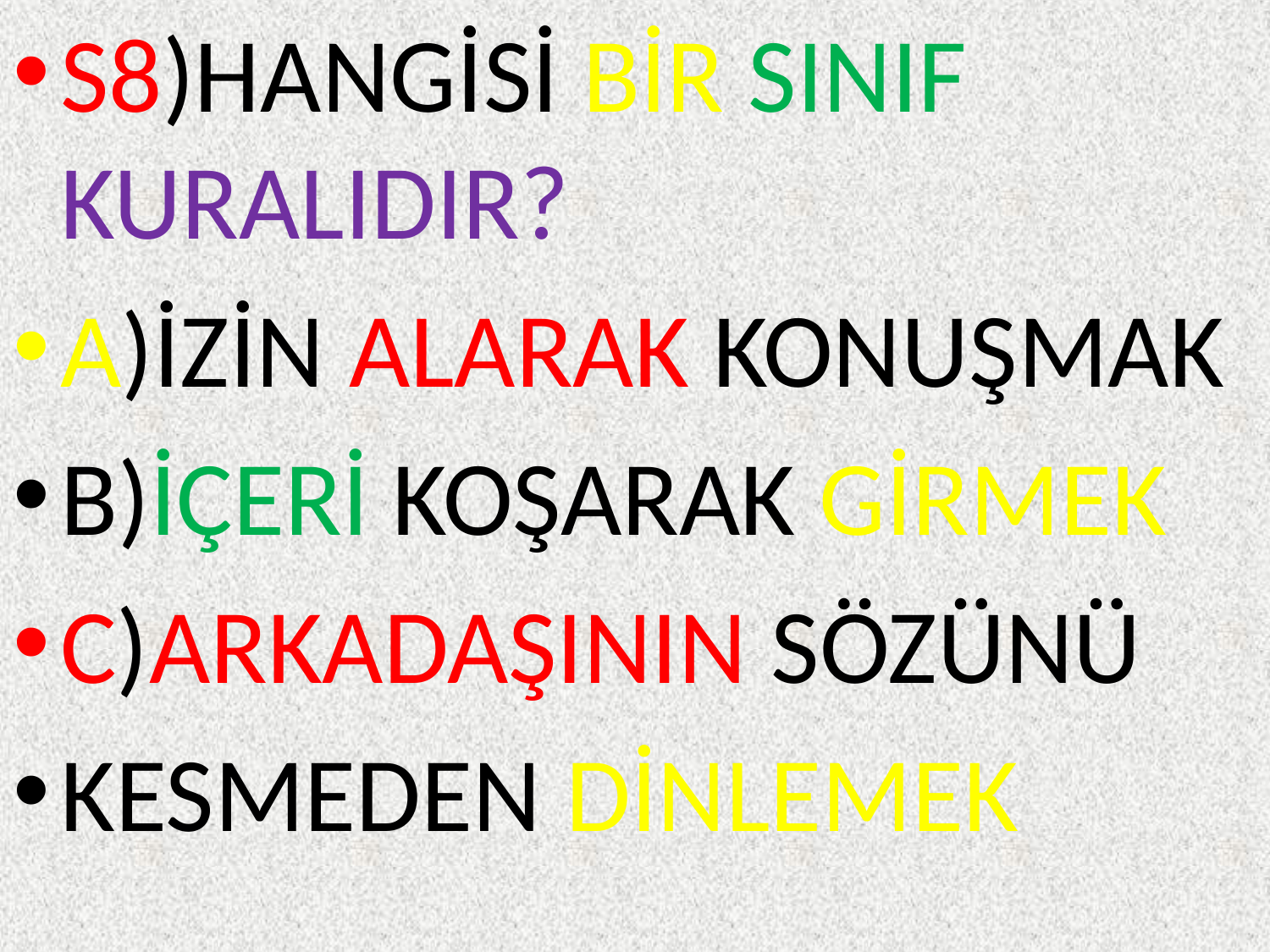

S8)HANGİSİ BİR SINIF KURALIDIR?
A)İZİN ALARAK KONUŞMAK
B)İÇERİ KOŞARAK GİRMEK
C)ARKADAŞININ SÖZÜNÜ
KESMEDEN DİNLEMEK
#